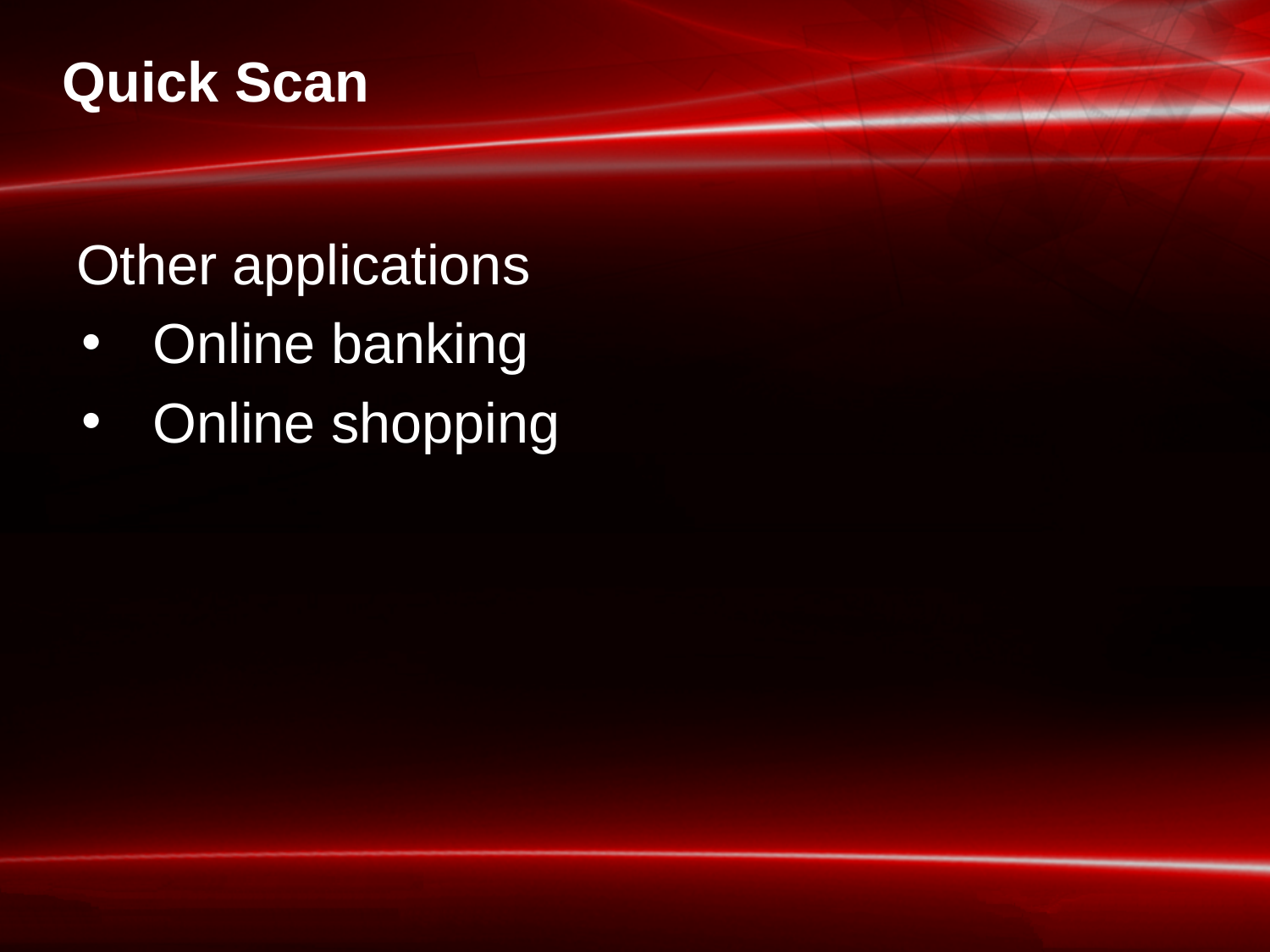

# Quick Scan
Other applications
Online banking
Online shopping